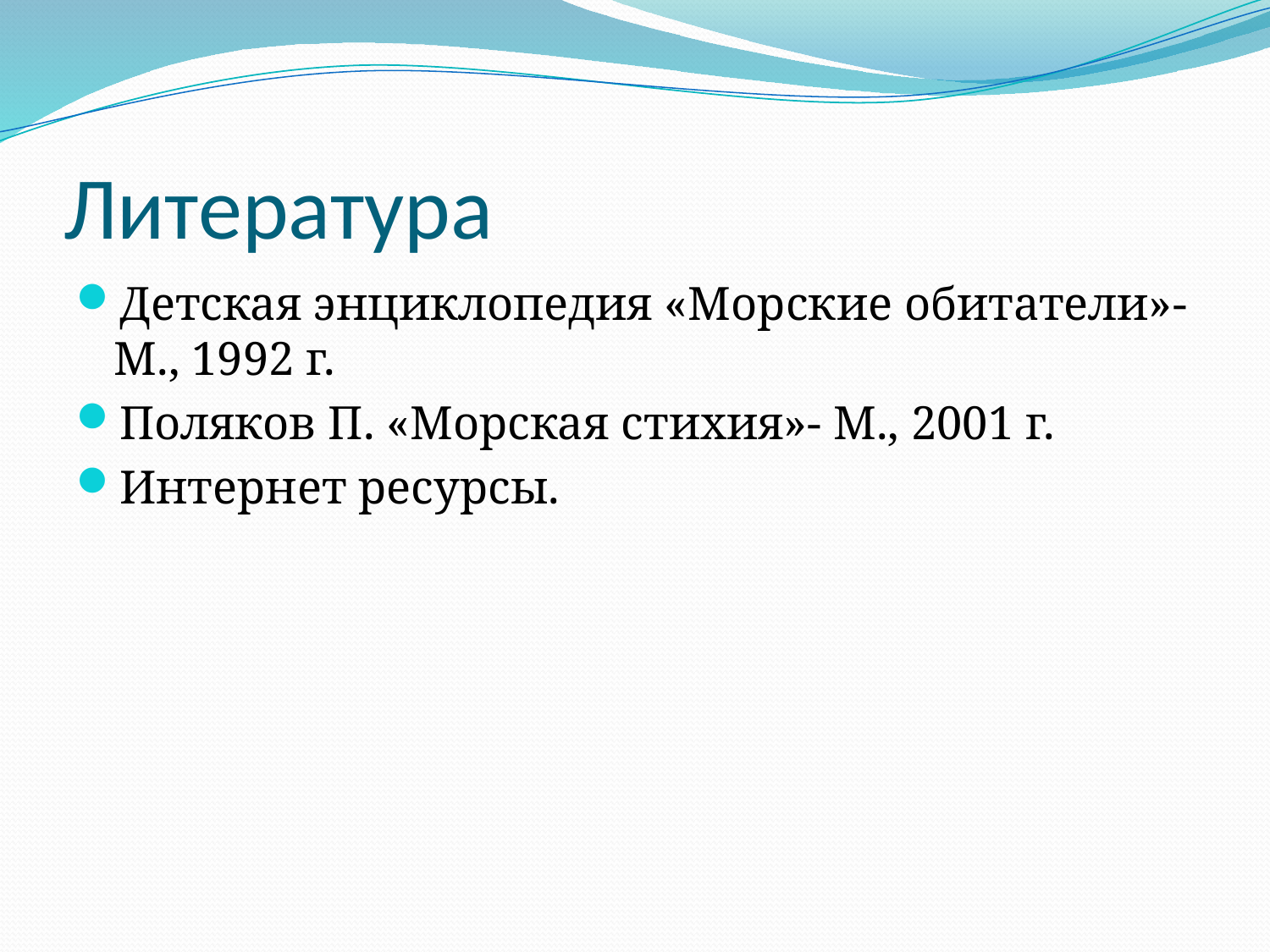

# Литература
Детская энциклопедия «Морские обитатели»- М., 1992 г.
Поляков П. «Морская стихия»- М., 2001 г.
Интернет ресурсы.